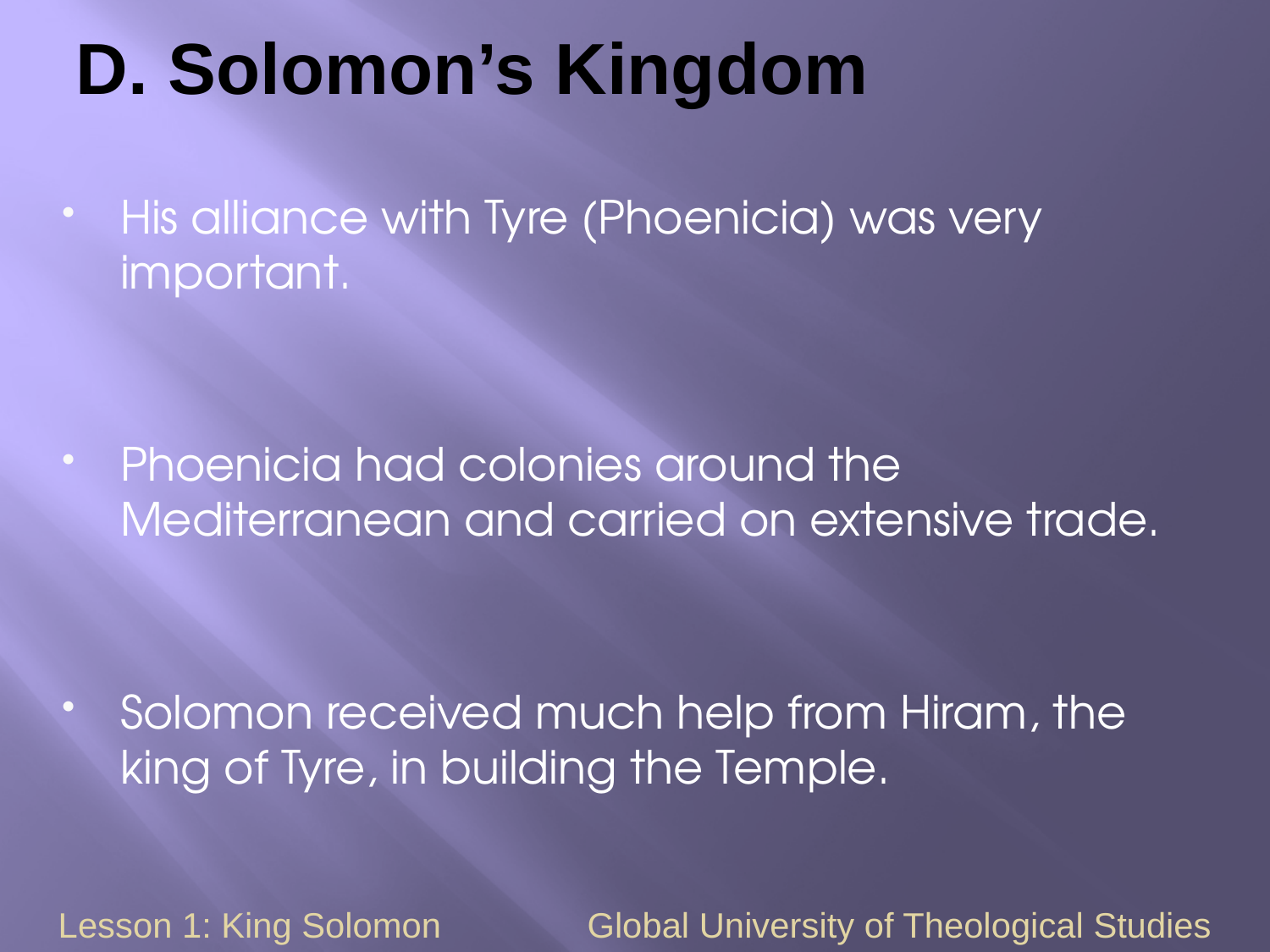

# D. Solomon’s Kingdom
His alliance with Tyre (Phoenicia) was very important.

Phoenicia had colonies around the Mediterranean and carried on extensive trade.

Solomon received much help from Hiram, the king of Tyre, in building the Temple.
Lesson 1: King Solomon               Global University of Theological Studies